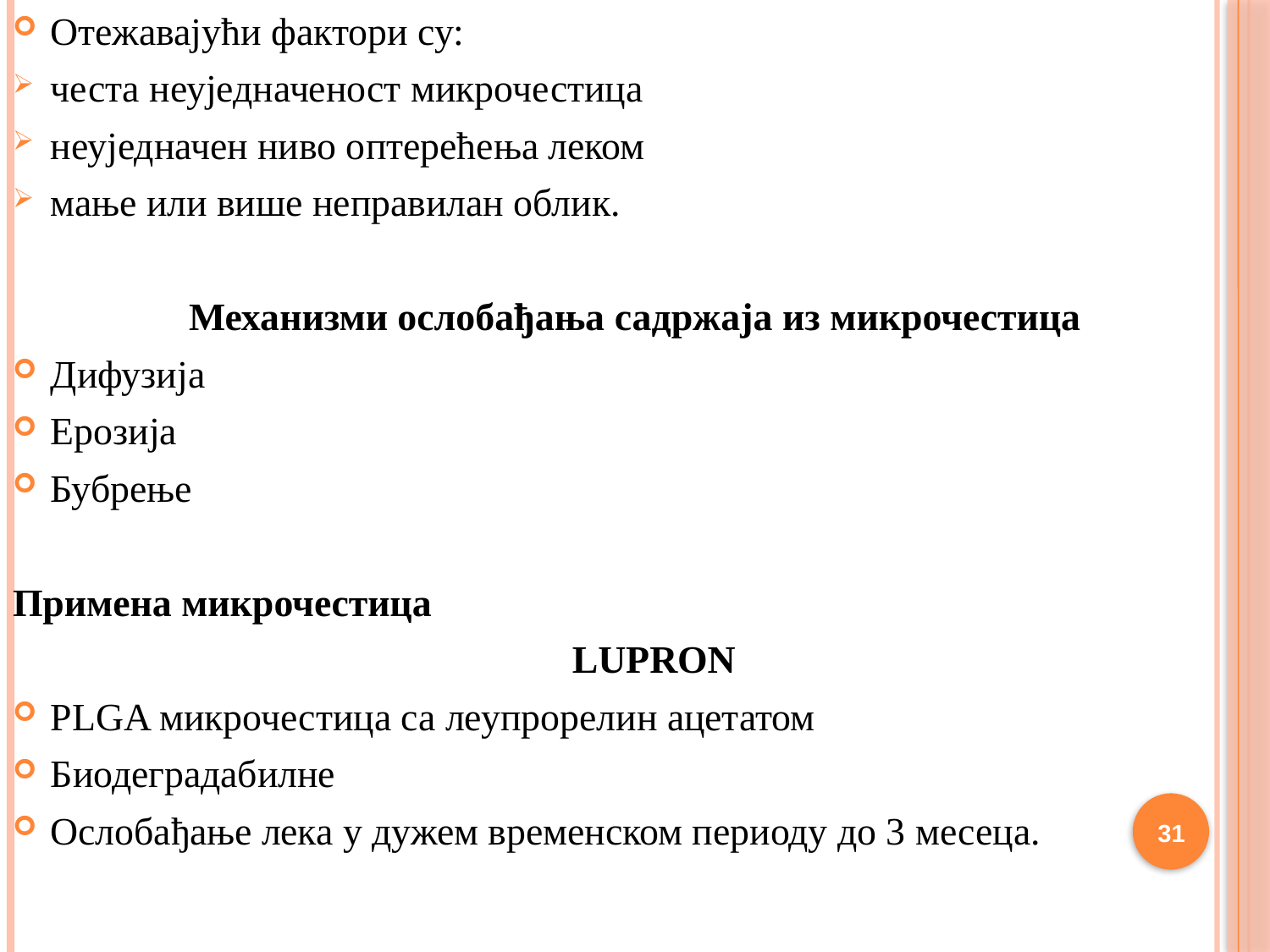

Отежавајући фактори су:
честа неуједначеност микрочестица
неуједначен ниво оптерећења леком
мање или више неправилан облик.

Механизми ослобађања садржаја из микрочестица
Дифузија
Ерозија
Бубрење

Примена микрочестица
	LUPRON
PLGA микрочестица са леупрорелин ацетатом
Биодеградабилне
Ослобађање лека у дужем временском периоду до 3 месеца.
31